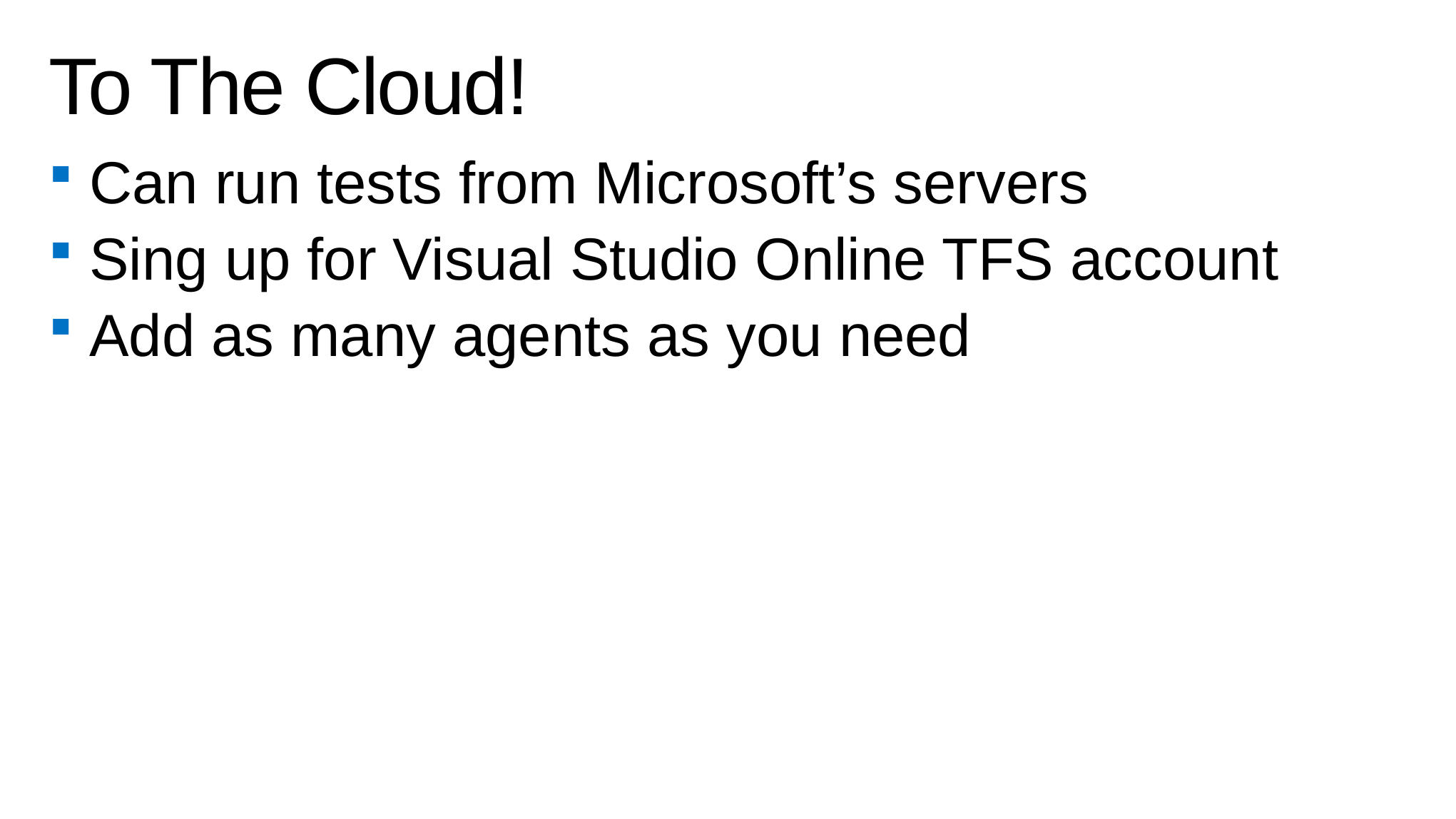

# To The Cloud!
Can run tests from Microsoft’s servers
Sing up for Visual Studio Online TFS account
Add as many agents as you need